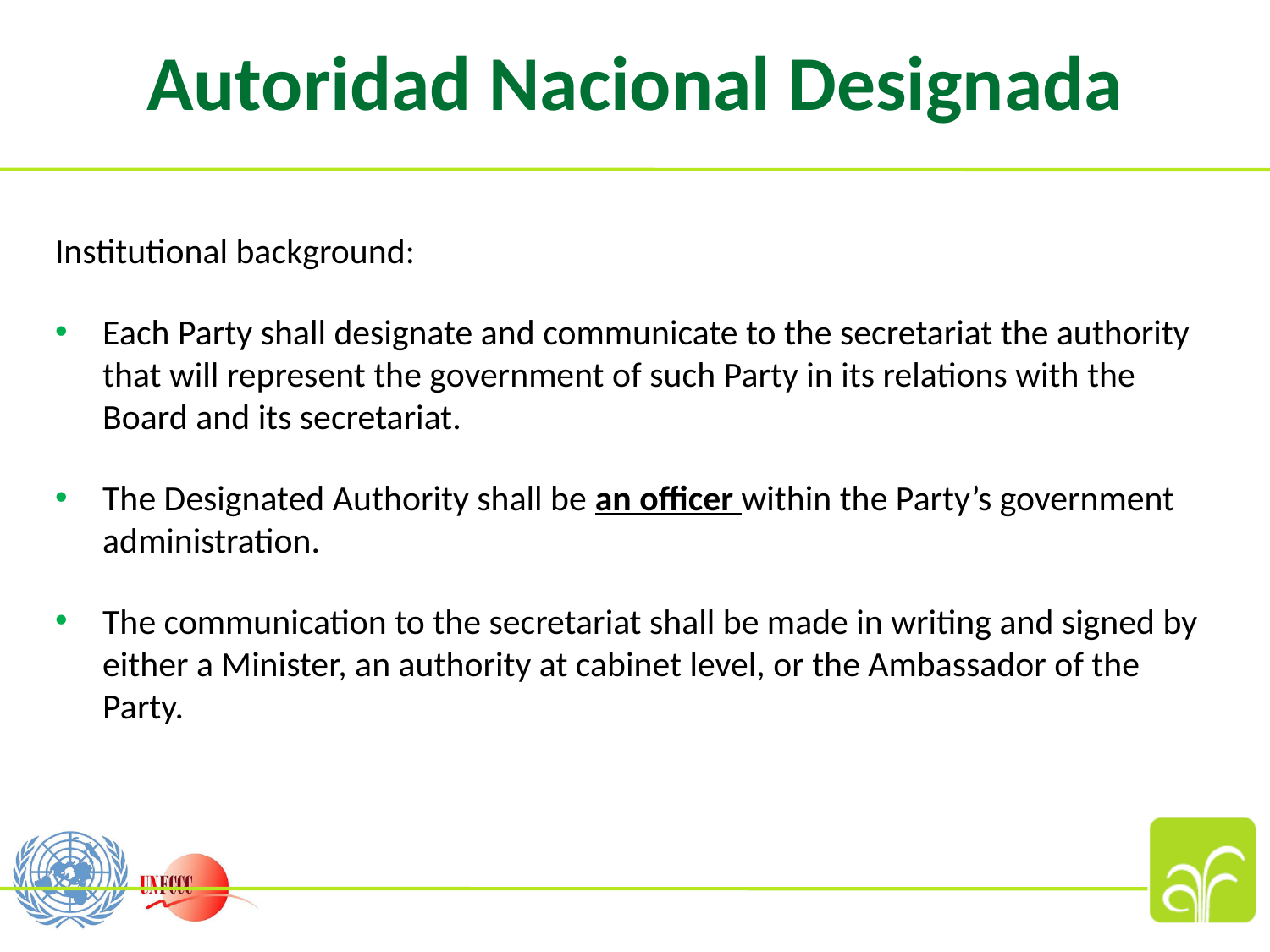

# Autoridad Nacional Designada
Institutional background:
Each Party shall designate and communicate to the secretariat the authority that will represent the government of such Party in its relations with the Board and its secretariat.
The Designated Authority shall be an officer within the Party’s government administration.
The communication to the secretariat shall be made in writing and signed by either a Minister, an authority at cabinet level, or the Ambassador of the Party.